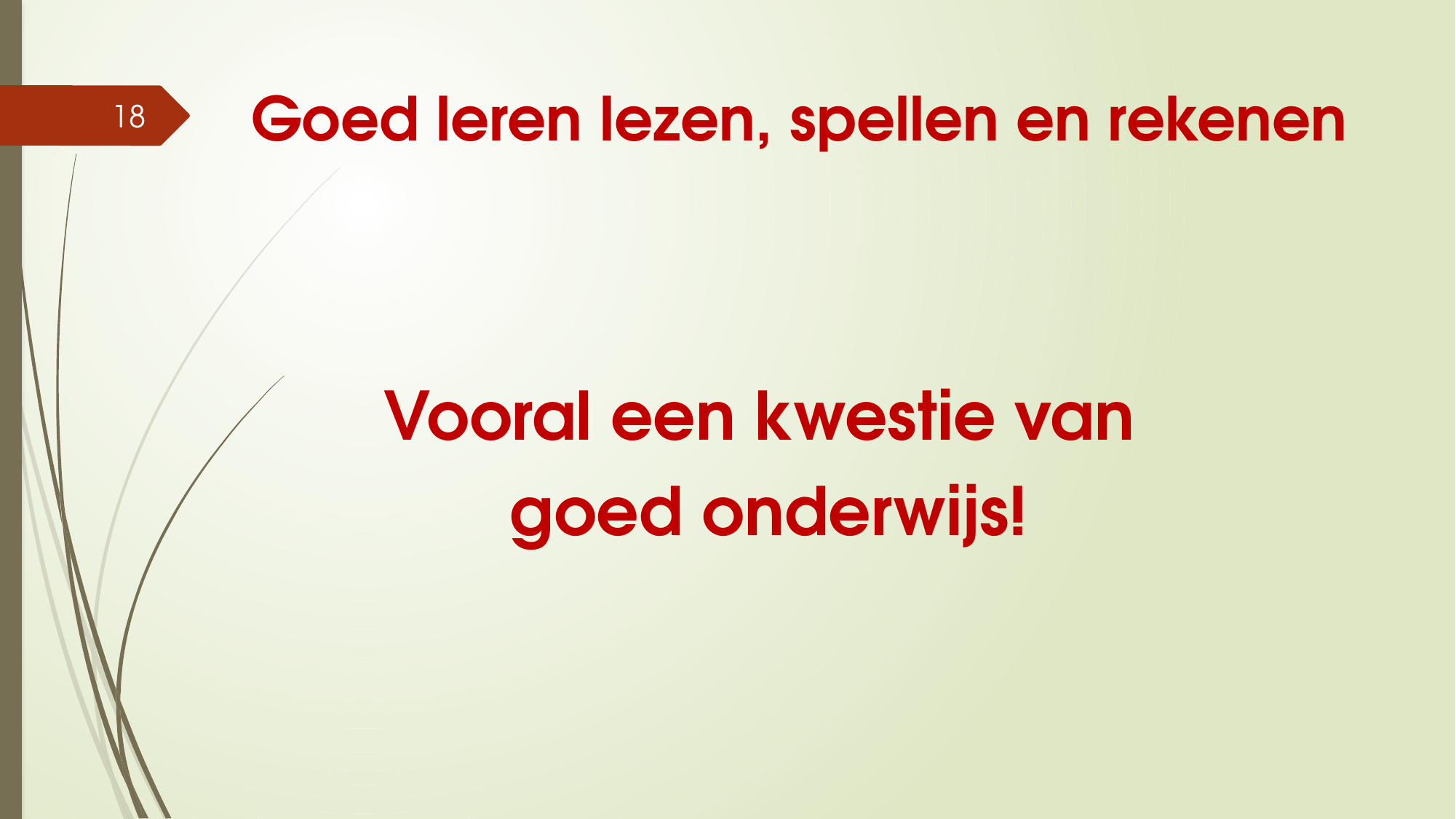

# Goed leren lezen, spellen en rekenen
18
Vooral een kwestie van
goed onderwijs!